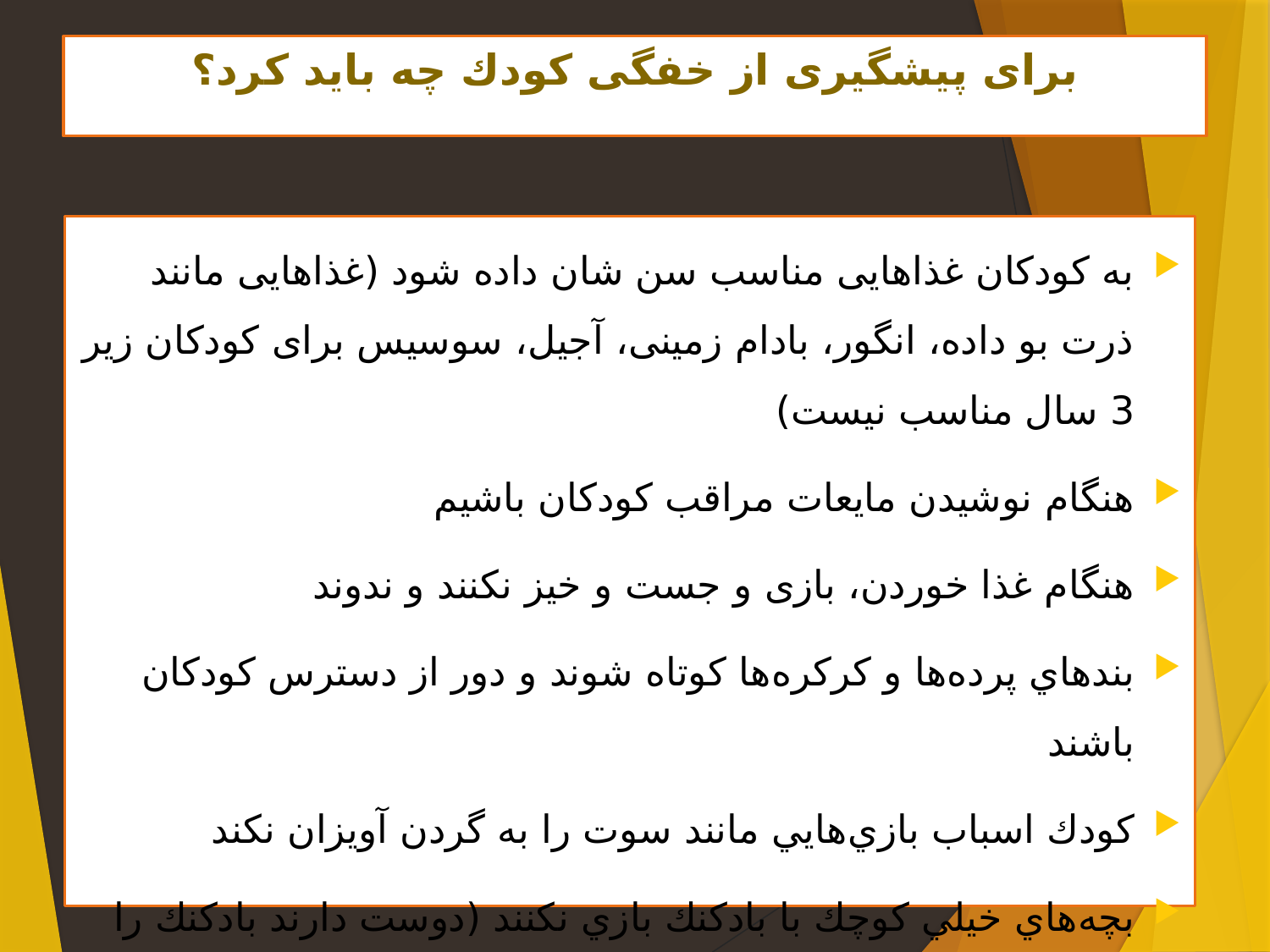

# برای پیشگیری از خفگی كودك چه بايد كرد؟
به کودکان غذاهایی مناسب سن شان داده شود (غذاهایی مانند ذرت بو داده، انگور، بادام زمینی، آجیل، سوسیس برای کودکان زیر 3 سال مناسب نیست)
هنگام نوشیدن مایعات مراقب كودكان باشیم
هنگام غذا خوردن، بازی و جست و خیز نکنند و ندوند
بندهاي پرده‌ها و کرکره‌ها کوتاه شوند و دور از دسترس كودكان باشند
كودك اسباب بازي‌هايي مانند سوت را به گردن آویزان نکند
بچه‌هاي خيلي كوچك با بادكنك بازي نكنند (دوست دارند بادكنك را گاز بگيرند و لاستيك بادكنك پس از تركيدن ممكن است به داخل ريه‌هاي آن‌ها فرو رود)

58